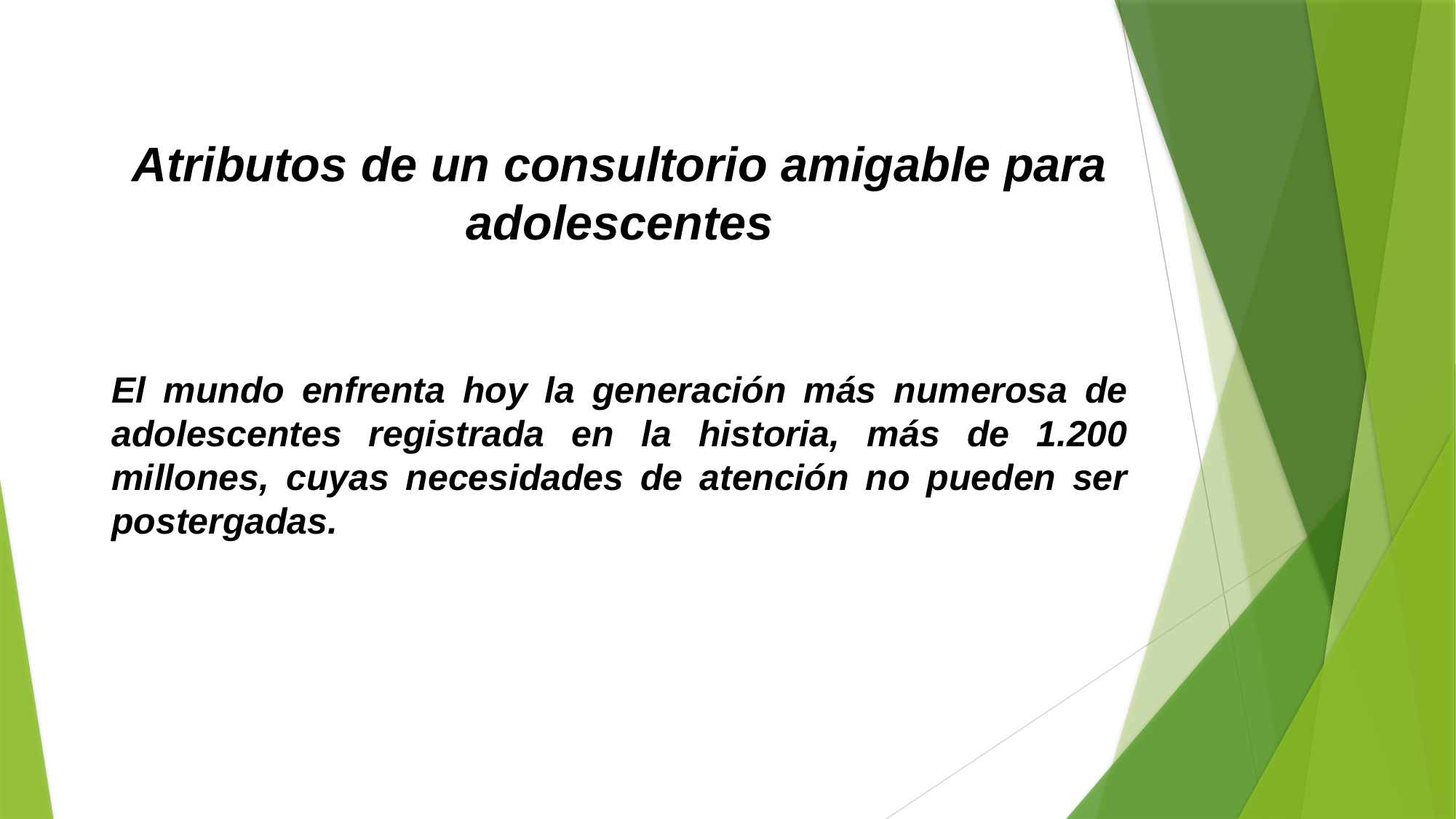

Atributos de un consultorio amigable para adolescentes

El mundo enfrenta hoy la generación más numerosa de adolescentes registrada en la historia, más de 1.200 millones, cuyas necesidades de atención no pueden ser postergadas.